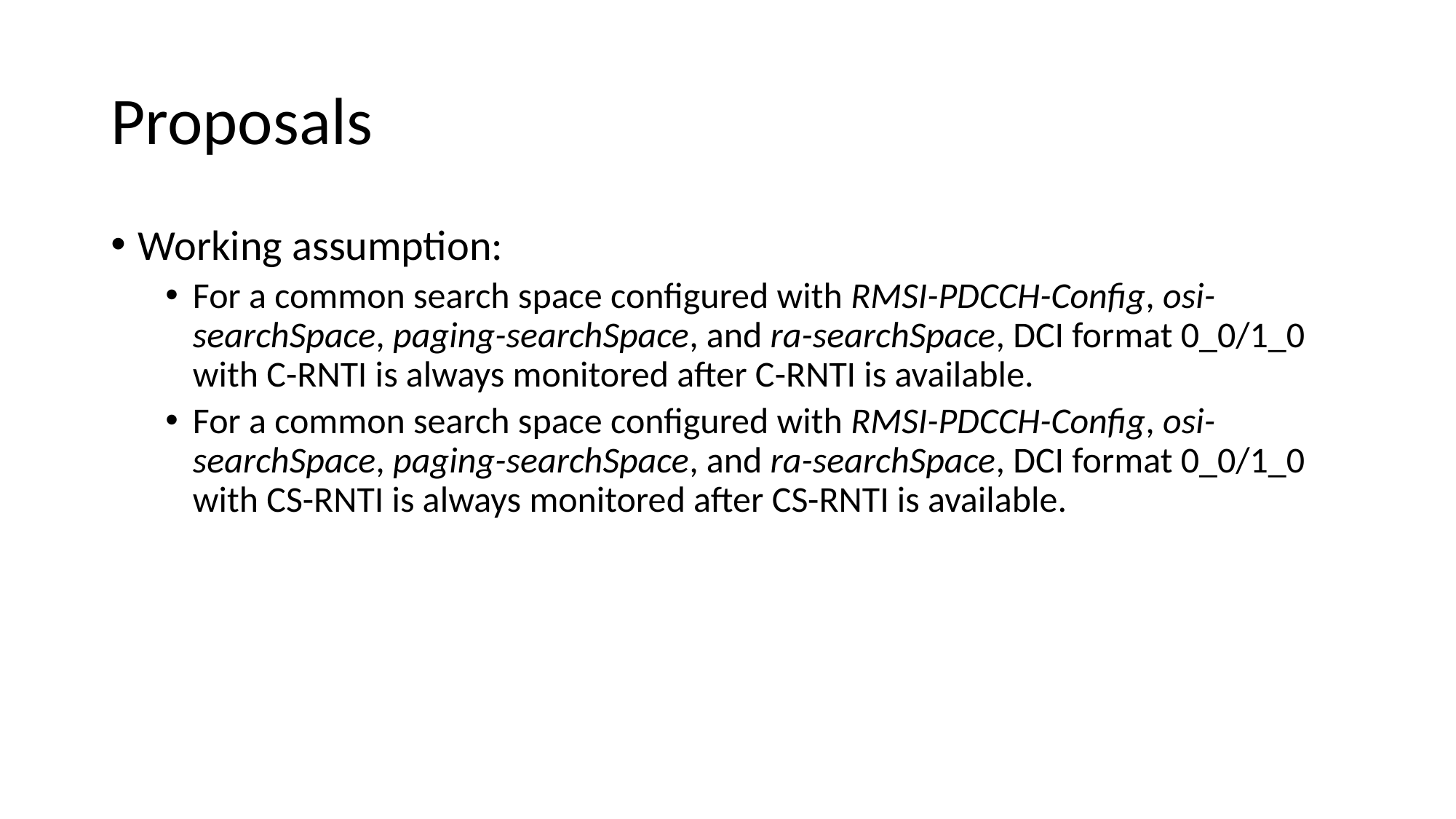

# Proposals
Working assumption:
For a common search space configured with RMSI-PDCCH-Config, osi-searchSpace, paging-searchSpace, and ra-searchSpace, DCI format 0_0/1_0 with C-RNTI is always monitored after C-RNTI is available.
For a common search space configured with RMSI-PDCCH-Config, osi-searchSpace, paging-searchSpace, and ra-searchSpace, DCI format 0_0/1_0 with CS-RNTI is always monitored after CS-RNTI is available.